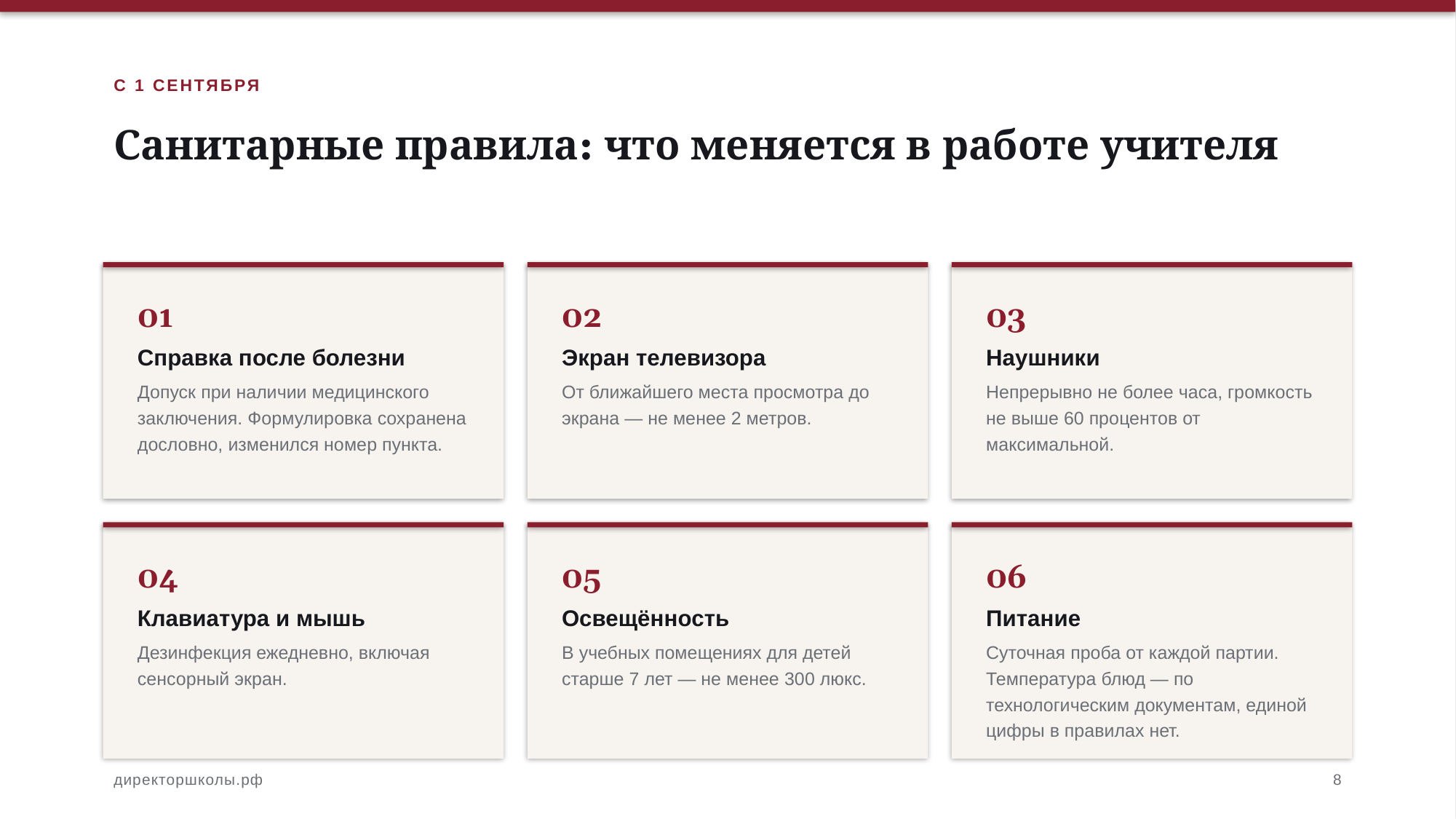

С 1 СЕНТЯБРЯ
Санитарные правила: что меняется в работе учителя

01
02
03
Справка после болезни
Экран телевизора
Наушники
Допуск при наличии медицинского заключения. Формулировка сохранена дословно, изменился номер пункта.
От ближайшего места просмотра до экрана — не менее 2 метров.
Непрерывно не более часа, громкость не выше 60 процентов от максимальной.

04
05
06
Клавиатура и мышь
Освещённость
Питание
Дезинфекция ежедневно, включая сенсорный экран.
В учебных помещениях для детей старше 7 лет — не менее 300 люкс.
Суточная проба от каждой партии. Температура блюд — по технологическим документам, единой цифры в правилах нет.
директоршколы.рф
8